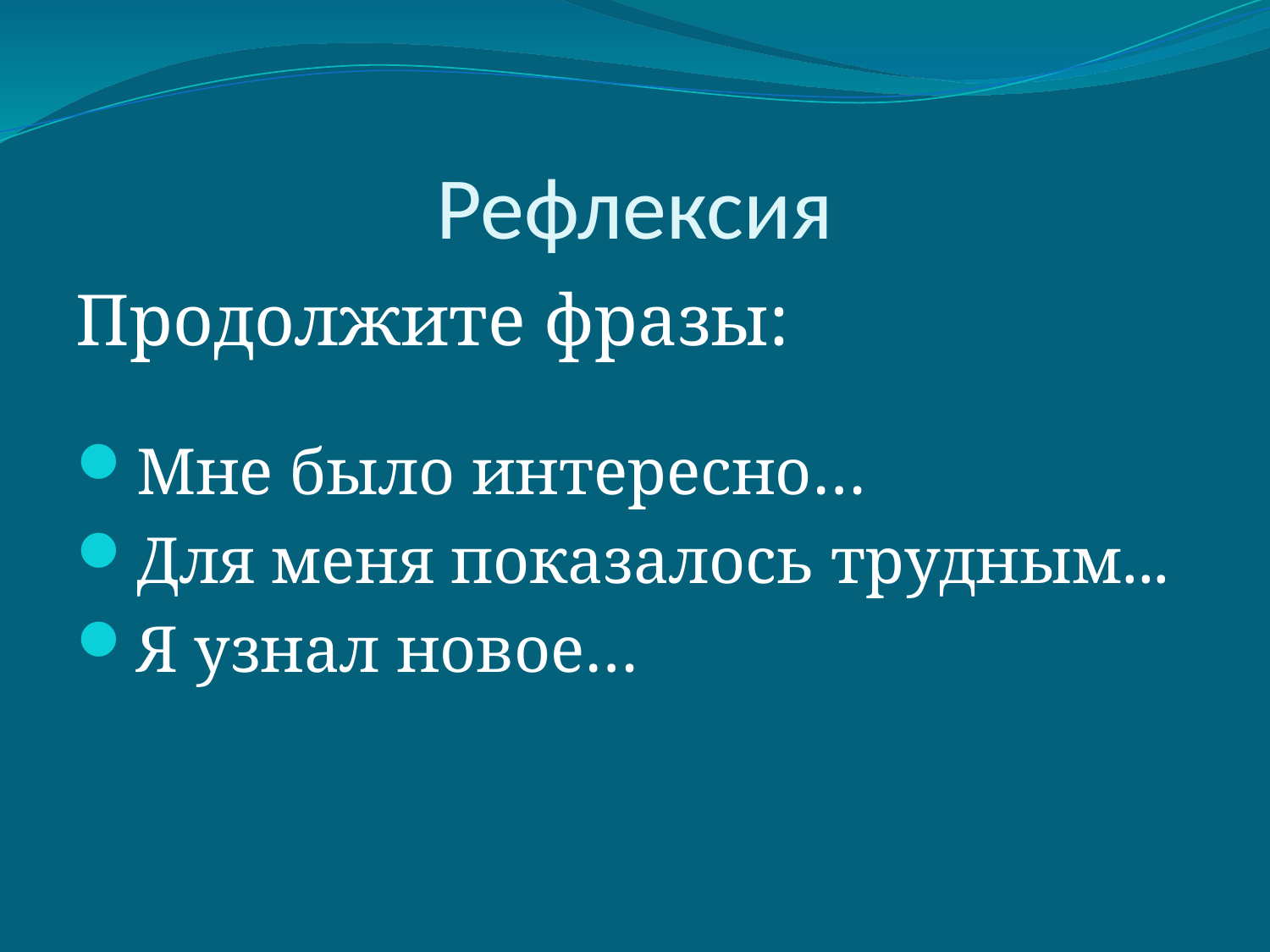

# Рефлексия
Продолжите фразы:

Мне было интересно…
Для меня показалось трудным...
Я узнал новое…